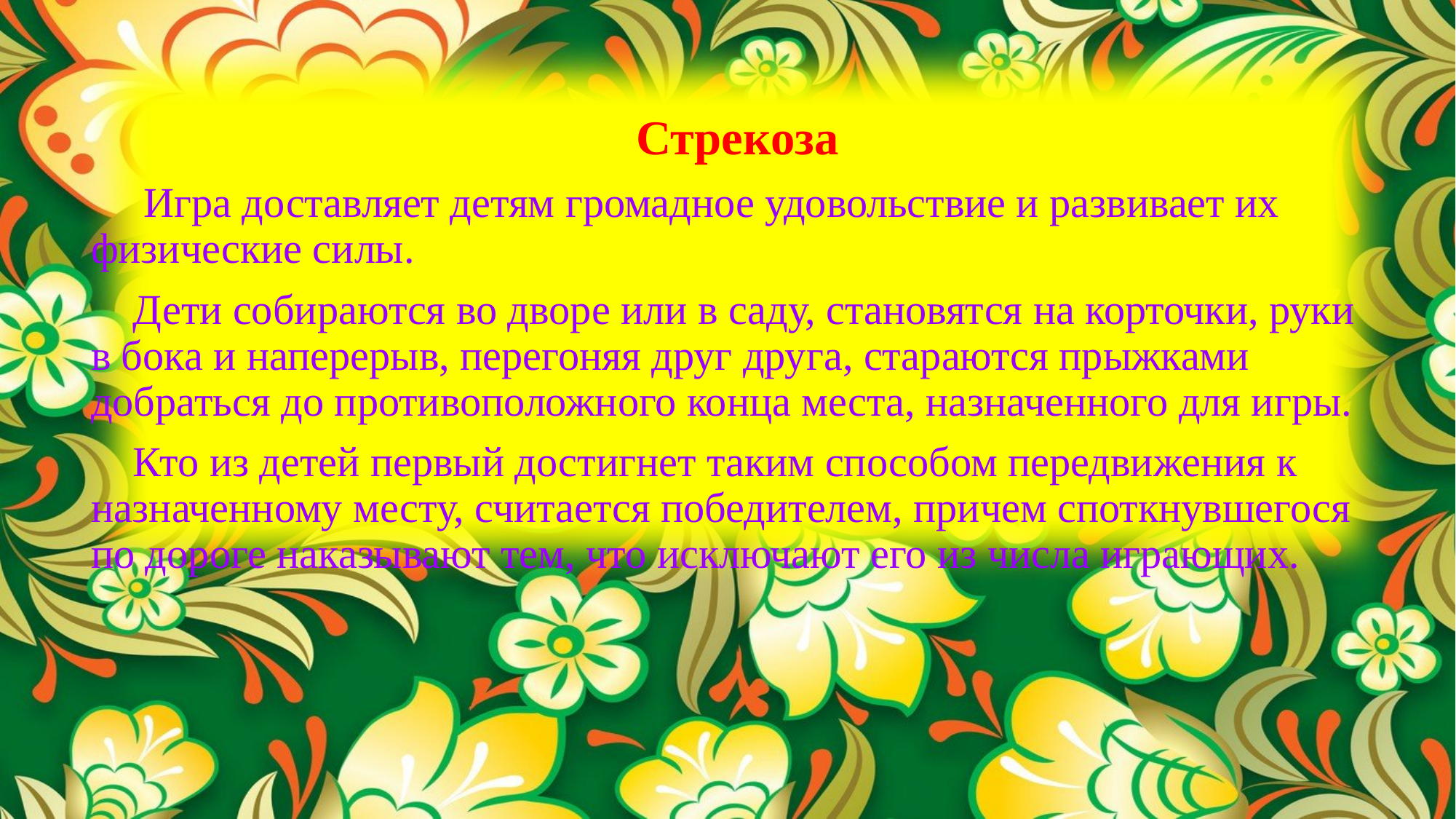

Стрекоза
     Игра доставляет детям громадное удовольствие и развивает их физические силы.
    Дети собираются во дворе или в саду, становятся на корточки, руки в бока и наперерыв, перегоняя друг друга, стараются прыжками добраться до противоположного конца места, назначенного для игры.
    Кто из детей первый достигнет таким способом передвижения к назначенному месту, считается победителем, причем споткнувшегося по дороге наказывают тем, что исключают его из числа играющих.